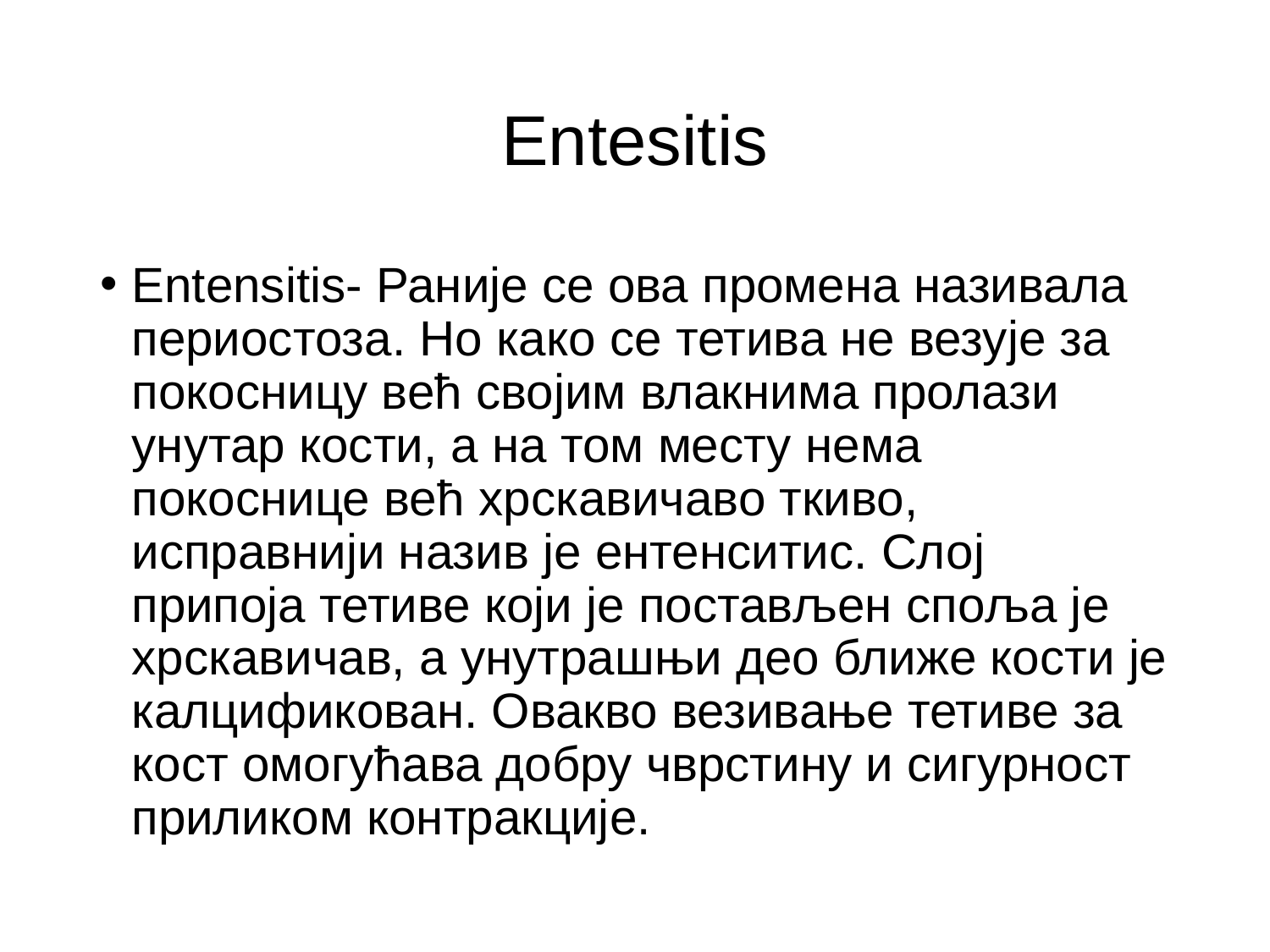

# Entesitis
Entensitis- Раније се ова промена називала периостоза. Но како се тетива не везује за покосницу већ својим влакнима пролази унутар кости, а на том месту нема покоснице већ хрскавичаво ткиво, исправнији назив је ентенситис. Слој припоја тетиве који је постављен споља је хрскавичав, а унутрашњи део ближе кости је калцификован. Овакво везивање тетиве за кост омогућава добру чврстину и сигурност приликом контракције.